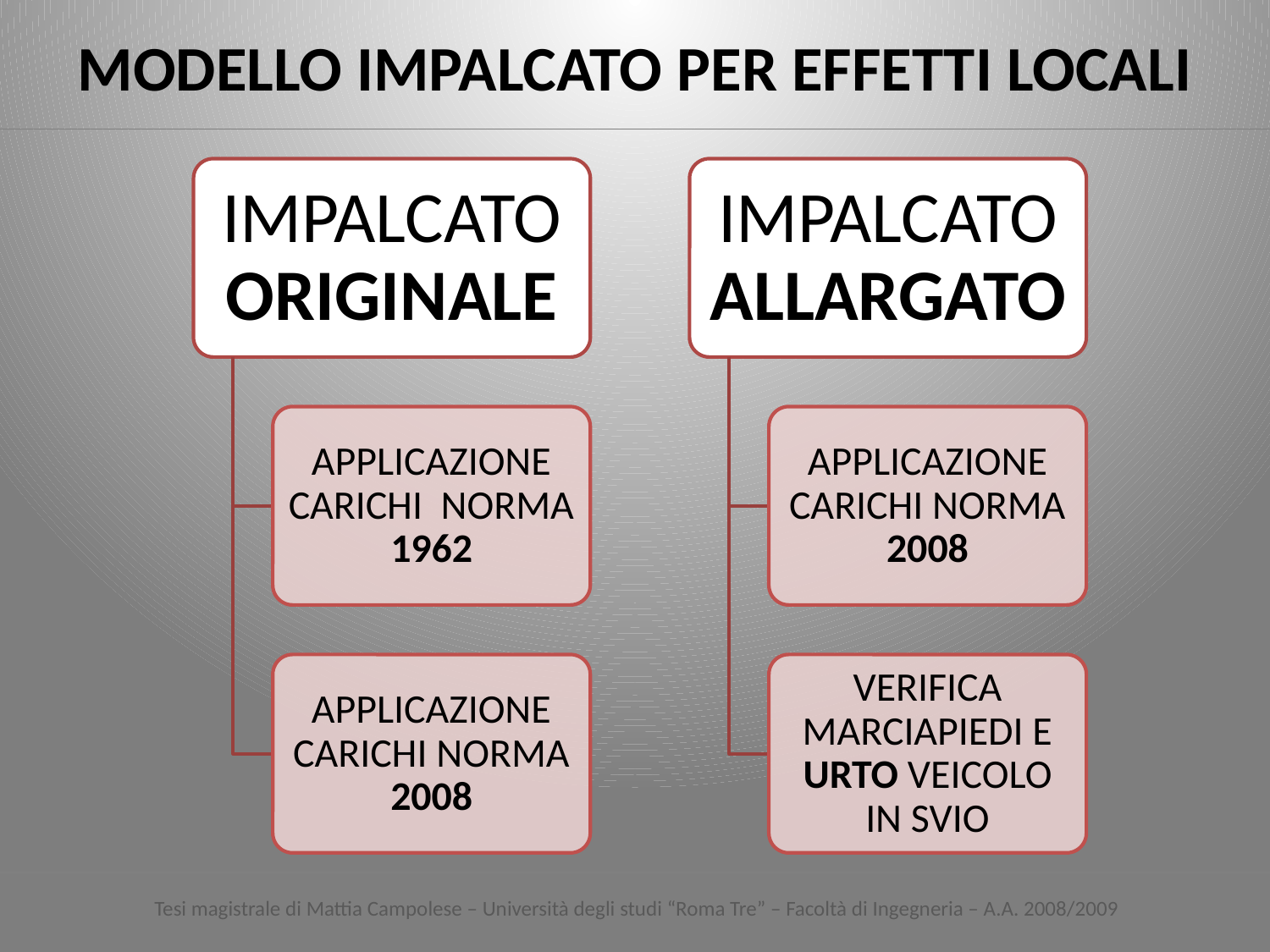

# MODELLO IMPALCATO PER EFFETTI LOCALI
IMPALCATO ORIGINALE
APPLICAZIONE CARICHI  NORMA 1962
APPLICAZIONE CARICHI NORMA 2008
IMPALCATO ALLARGATO
APPLICAZIONE CARICHI NORMA 2008
VERIFICA MARCIAPIEDI E URTO VEICOLO IN SVIO
Tesi magistrale di Mattia Campolese – Università degli studi “Roma Tre” – Facoltà di Ingegneria – A.A. 2008/2009